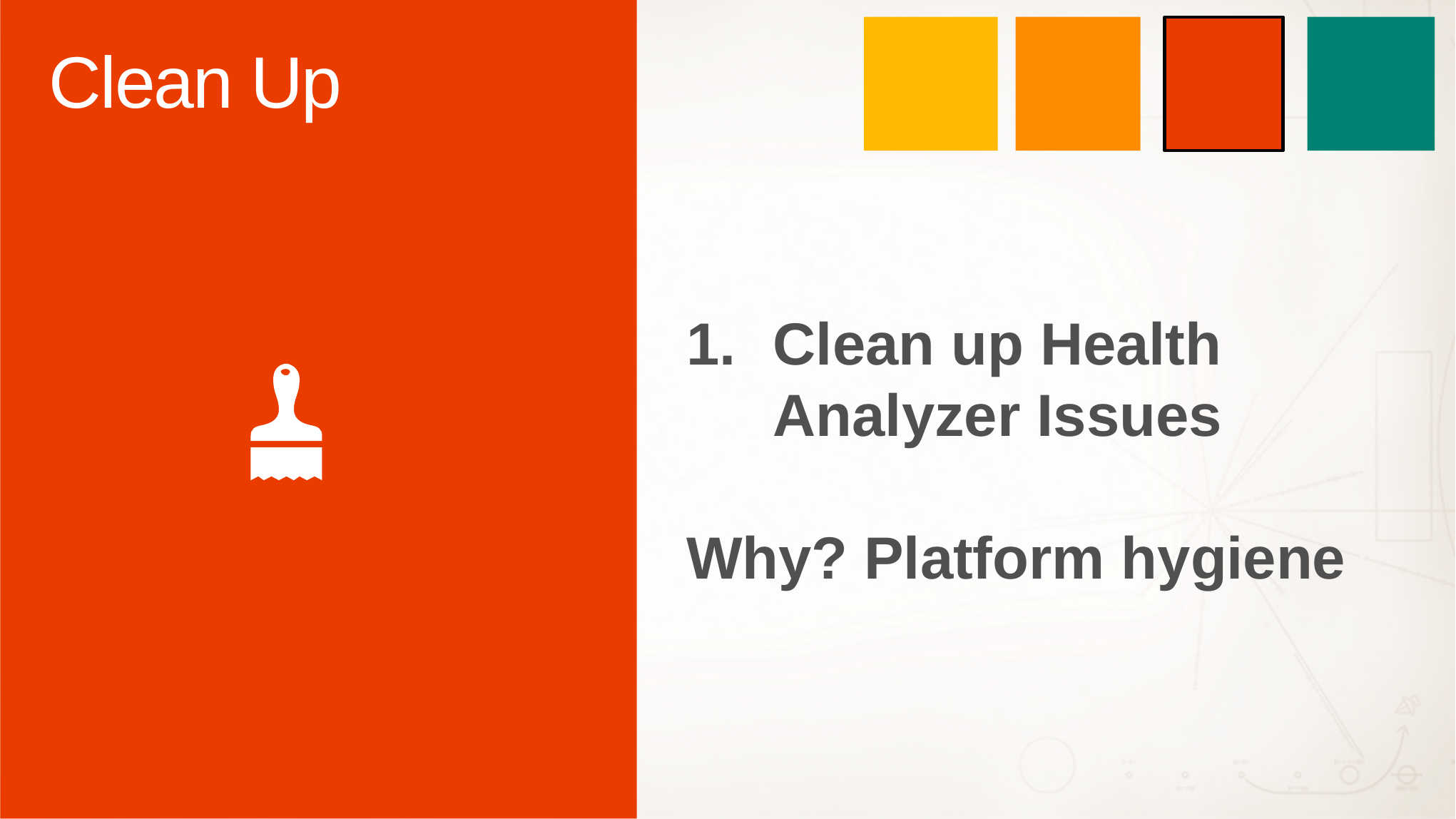

# Clean Up
Clean up Health Analyzer Issues

Why? Platform hygiene